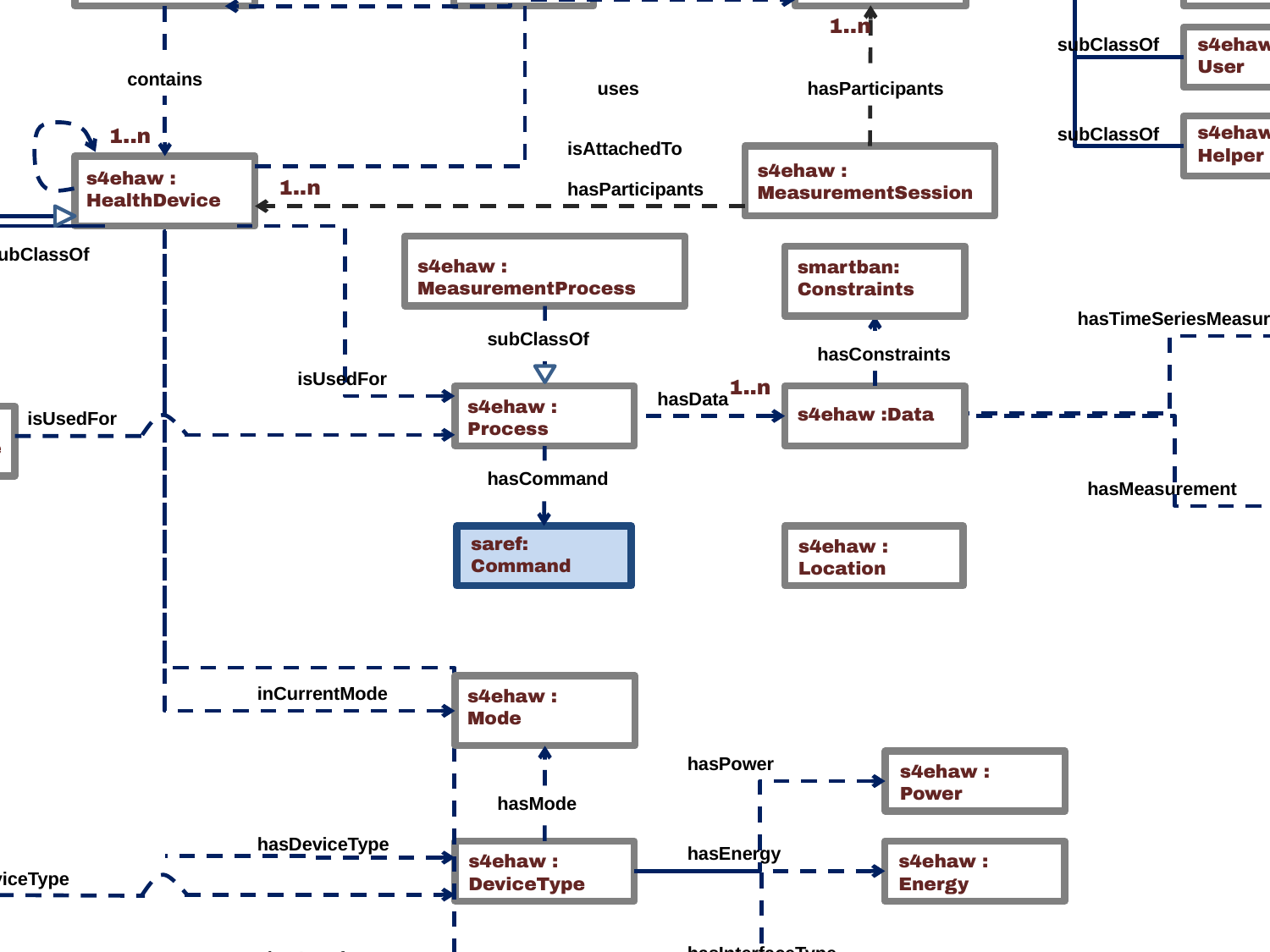

s4ehaw :
Periodic

s4ehaw :
EventDriven

s4ehaw :
OnRequest

subClassOf
subClassOf
subClassOf

s4ehaw:
CommunicationProcess

s4ehaw :
ResponsibilityParty
subClassOf
s4ehaw :
Caregiver

subClassOf
hasCommunicationProcess
1..1
elects
1..n
hasContact
subClassOf
hasActivities

s4ehaw :
Ban

s4ehaw :
Contact

s4ehaw :
Actor

s4ehaw :
Patient
s4ehaw :
Hub

subClassOf

s4ehaw :
Activities
1..n
subClassOf
subClassOf
s4ehaw :
User

hasActivities

saref:
Sensor
contains
uses
hasParticipants
subClassOf
saref:
Actuator

s4ehaw :
Helper

1..n
subClassOf

isAttachedTo
s4ehaw :
MeasurementSession

s4ehaw :
HealthDevice
1..n
hasParticipants
subClassOf

s4wear:
Wearable

subClassOf

s4ehaw :
MeasurementProcess

smartban:
Constraints

hasTimeSeriesMeasurements
isMeasuredIn

saref:
Device

s4ehaw :
TimeSeriesMeasurements
subClassOf
hasConstraints
isUsedFor

1..n

hasData

s4ehaw :
Process

s4ehaw :Data
isUsedFor
subClassOf

s4ehaw :
FunctionalDevice

hasCommand
hasMeasurement
isMeasuredIn

saref:Measurement

saref:
UnitOfMeasure

saref:
Command

s4ehaw :
Location
inCurrentMode

s4ehaw :
Mode
hasPower

s4ehaw :
Power
hasMode
hasDeviceType
hasEnergy

s4ehaw :
DeviceType

s4ehaw :
Energy
hasDeviceType

hasInterfaceType
hasInterface

s4ehaw :
InterfaceType

s4ehaw :
Interface
hasInterface
hasInterfaceType
offers
presents
saref:
Service

s4ehaw :
ServiceProfile
offers
supports

s4ehaw :
ServiceGrounding
isDescribedBy

s4ehaw :
ServiceProcess